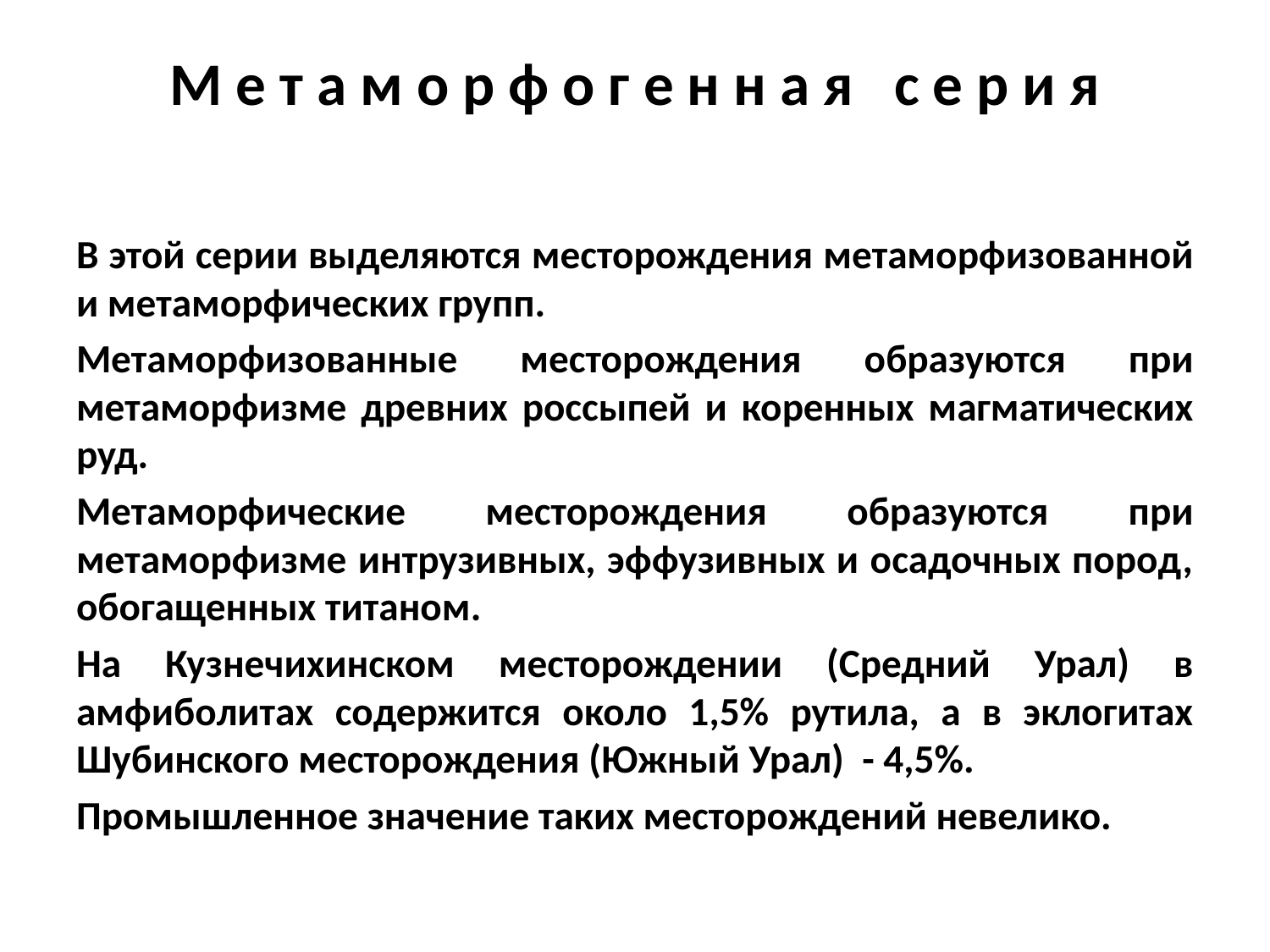

# М е т а м о р ф о г е н н а я   с е р и я
В этой серии выделяются месторождения метаморфизованной и метаморфических групп.
Метаморфизованные месторождения образуются при метаморфизме древних россыпей и коренных магматических руд.
Метаморфические месторождения образуются при метаморфизме интрузивных, эффузивных и осадочных пород, обогащенных титаном.
На Кузнечихинском месторождении (Средний Урал) в амфиболитах содержится около 1,5% рутила, а в эклогитах Шубинского месторождения (Южный Урал)  - 4,5%.
Промышленное значение таких месторождений невелико.